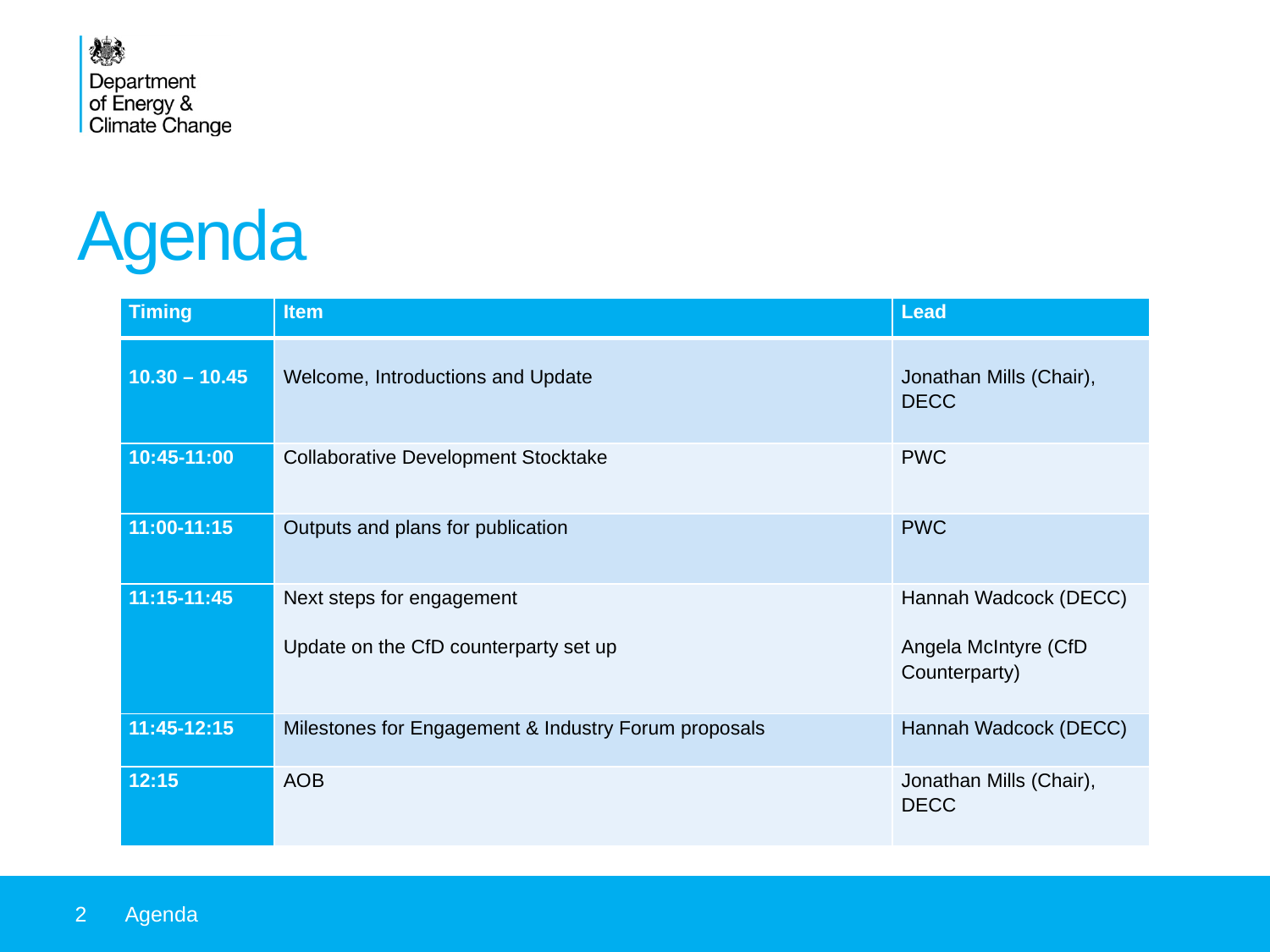

# Agenda
| Timing | Item | Lead |
| --- | --- | --- |
| 10.30 – 10.45 | Welcome, Introductions and Update | Jonathan Mills (Chair), DECC |
| 10:45-11:00 | Collaborative Development Stocktake | PWC |
| 11:00-11:15 | Outputs and plans for publication | PWC |
| 11:15-11:45 | Next steps for engagement Update on the CfD counterparty set up | Hannah Wadcock (DECC) Angela McIntyre (CfD Counterparty) |
| 11:45-12:15 | Milestones for Engagement & Industry Forum proposals | Hannah Wadcock (DECC) |
| 12:15 | AOB | Jonathan Mills (Chair), DECC |
2
Agenda